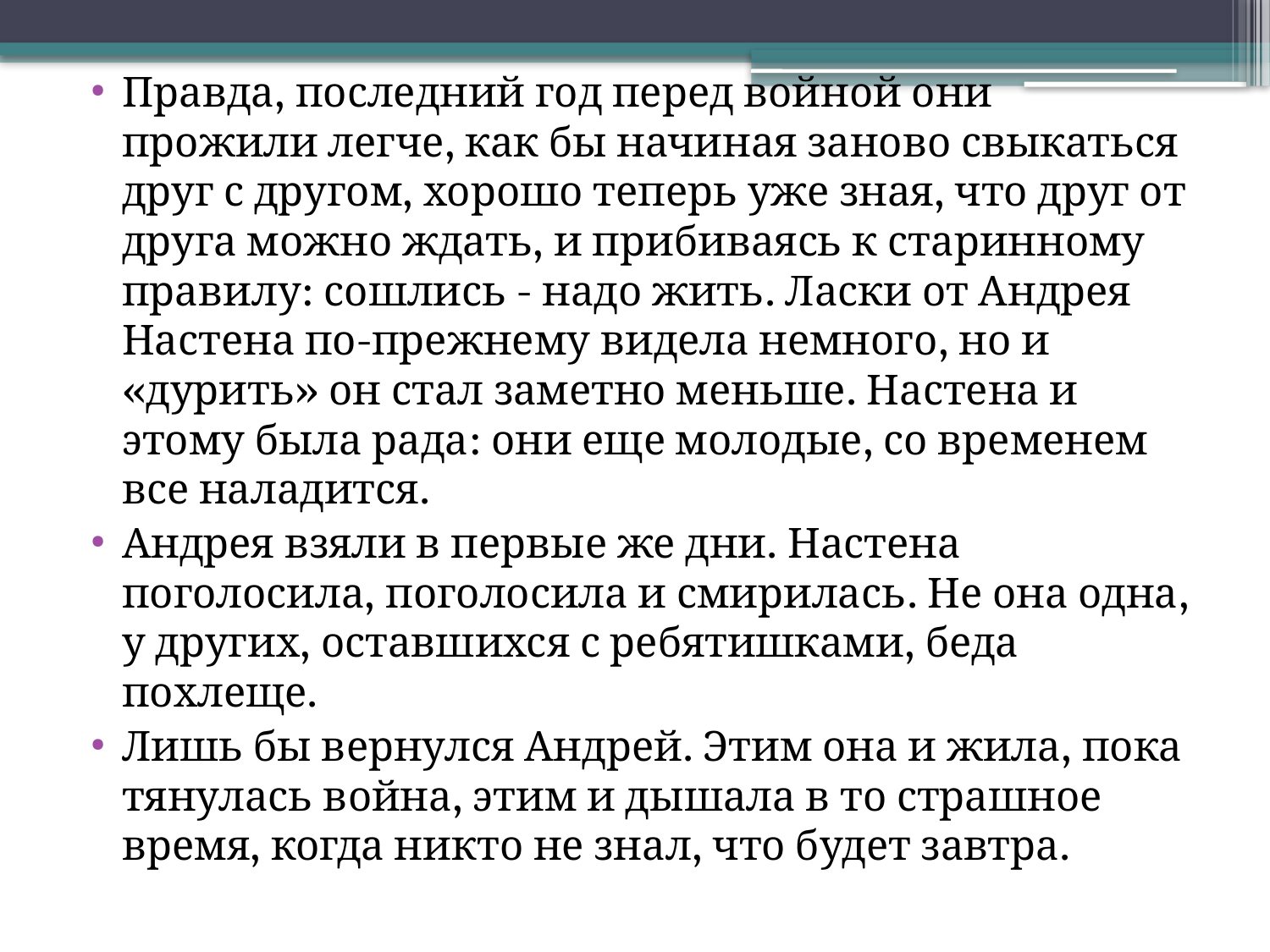

Правда, последний год перед войной они прожили легче, как бы начиная заново свыкаться друг с другом, хорошо теперь уже зная, что друг от друга можно ждать, и прибиваясь к старинному правилу: сошлись - надо жить. Ласки от Андрея Настена по-прежнему видела немного, но и «дурить» он стал заметно меньше. Настена и этому была рада: они еще молодые, со временем все наладится.
Андрея взяли в первые же дни. Настена поголосила, поголосила и смирилась. Не она одна, у других, оставшихся с ребятишками, беда похлеще.
Лишь бы вернулся Андрей. Этим она и жила, пока тянулась война, этим и дышала в то страшное время, когда никто не знал, что будет завтра.